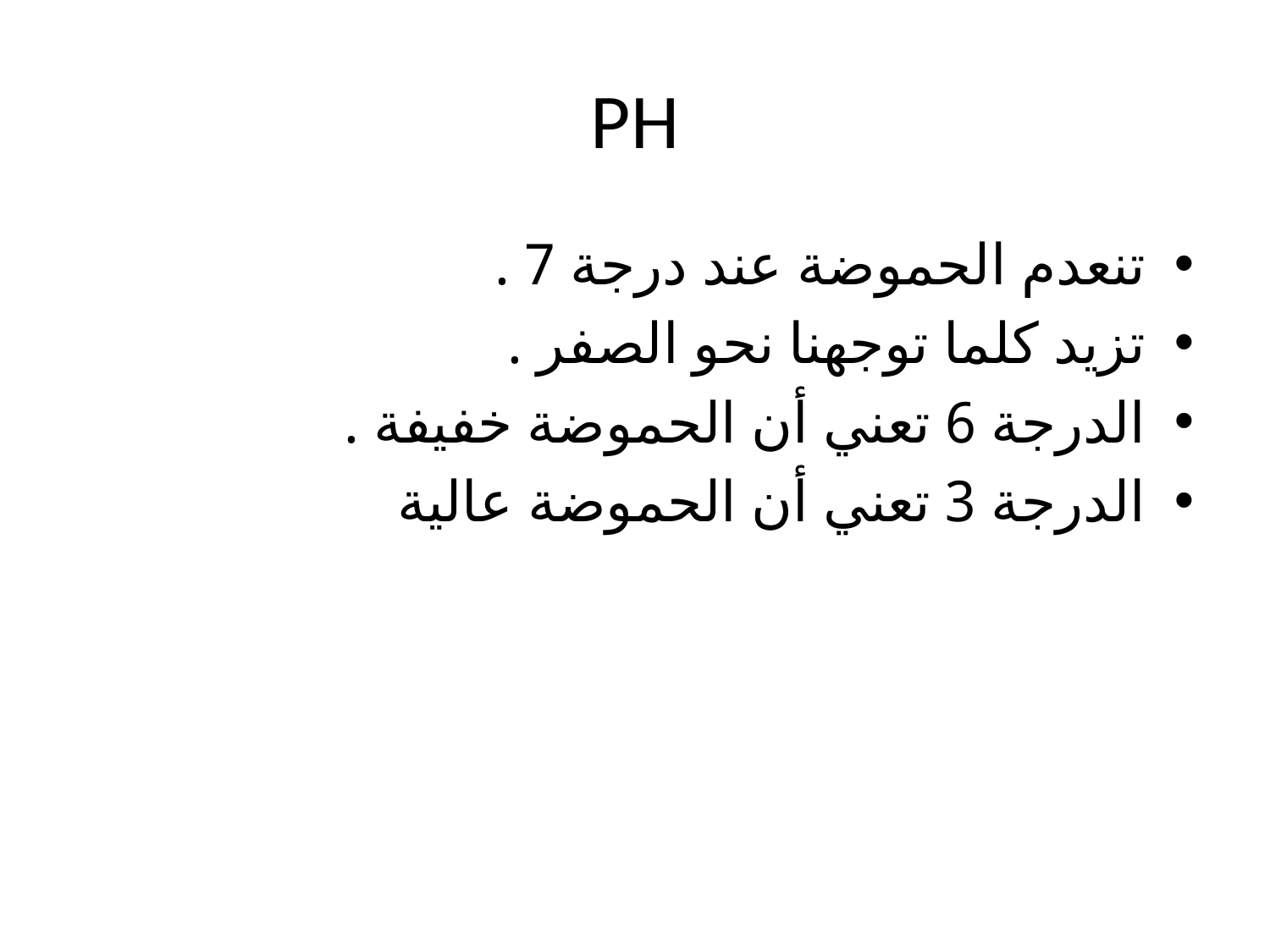

# PH
تنعدم الحموضة عند درجة 7 .
تزيد كلما توجهنا نحو الصفر .
الدرجة 6 تعني أن الحموضة خفيفة .
الدرجة 3 تعني أن الحموضة عالية